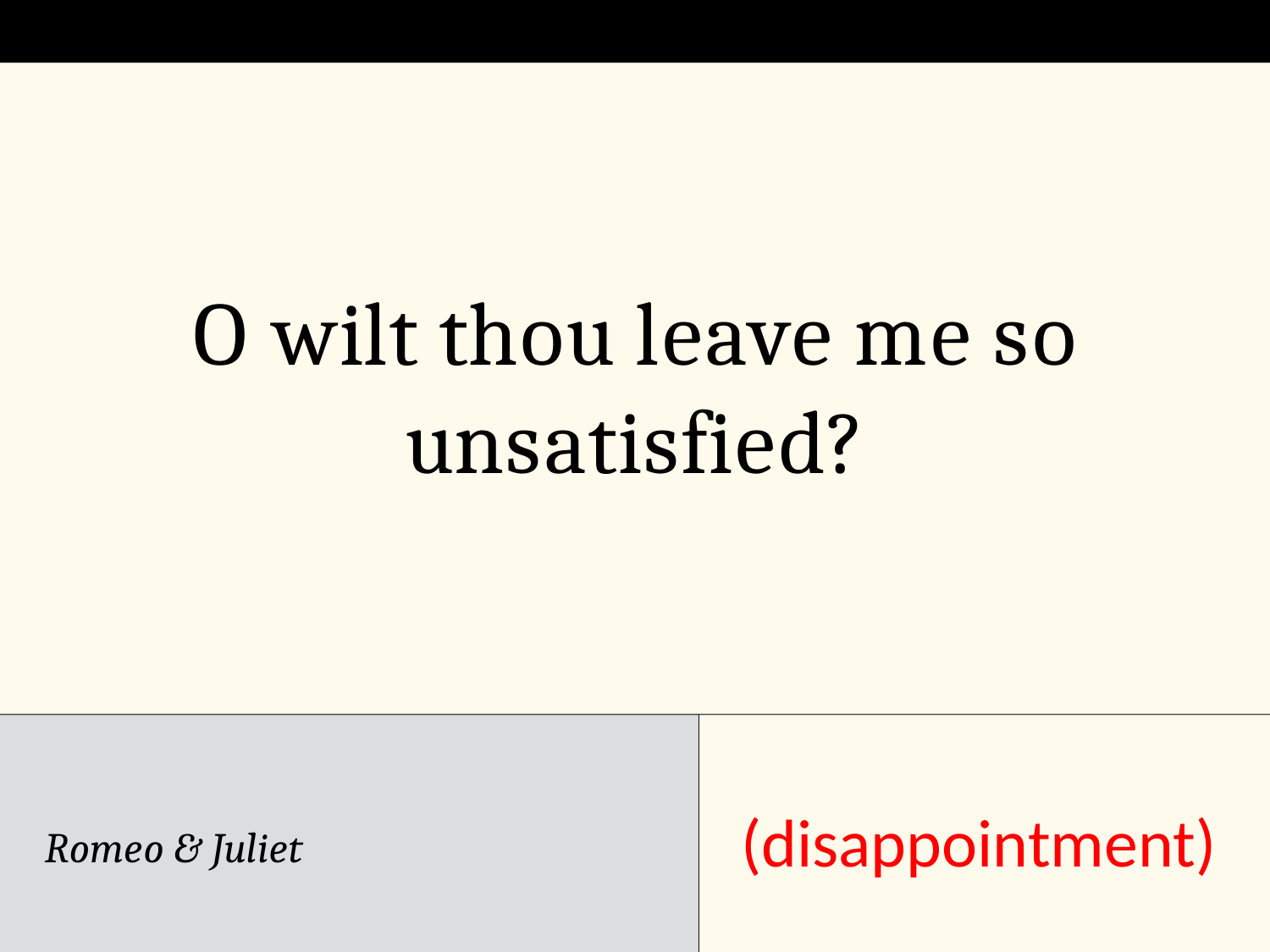

O wilt thou leave me so unsatisfied?
(disappointment)
Romeo & Juliet